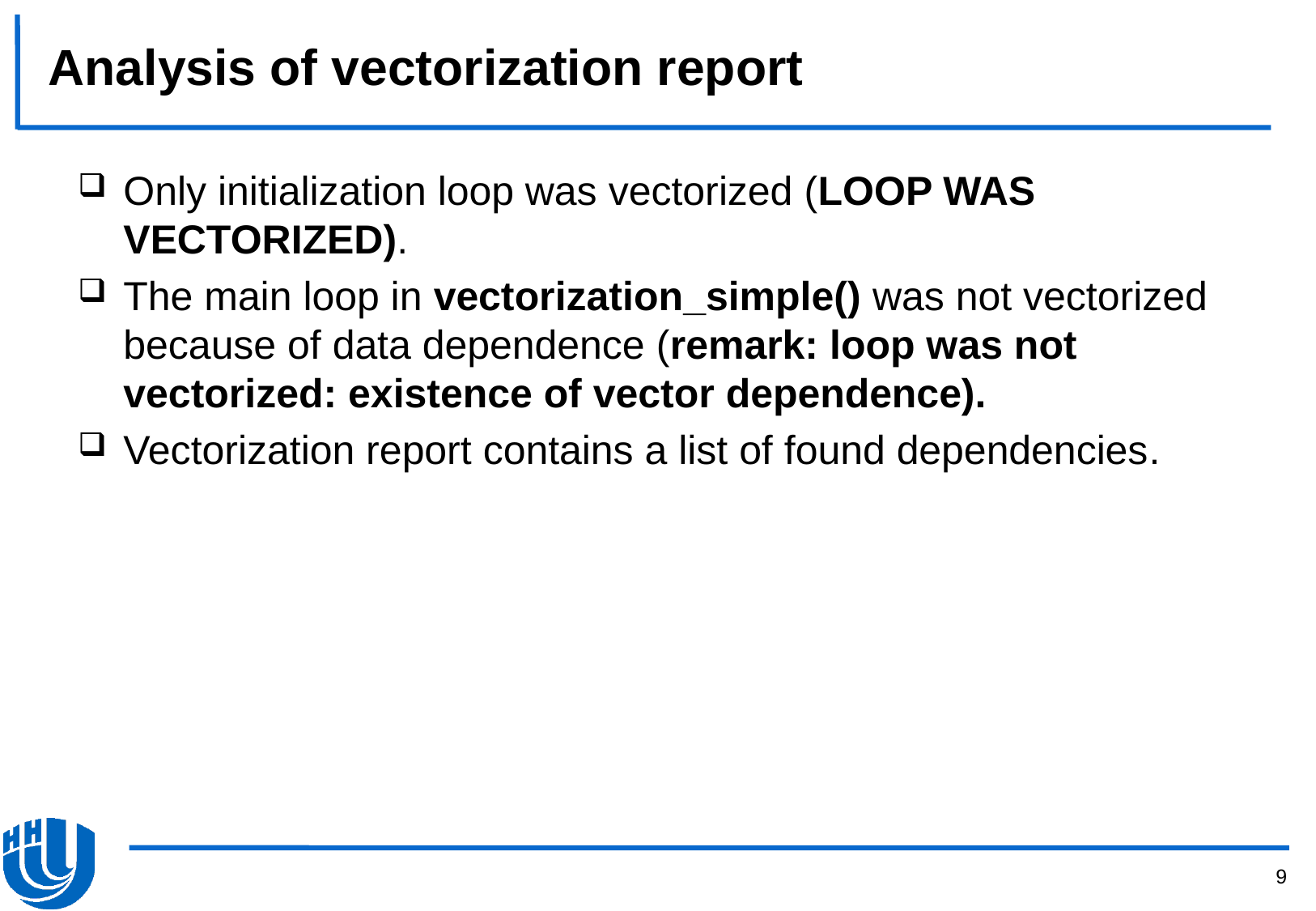

# Analysis of vectorization report
Only initialization loop was vectorized (LOOP WAS VECTORIZED).
The main loop in vectorization_simple() was not vectorized because of data dependence (remark: loop was not vectorized: existence of vector dependence).
Vectorization report contains a list of found dependencies.